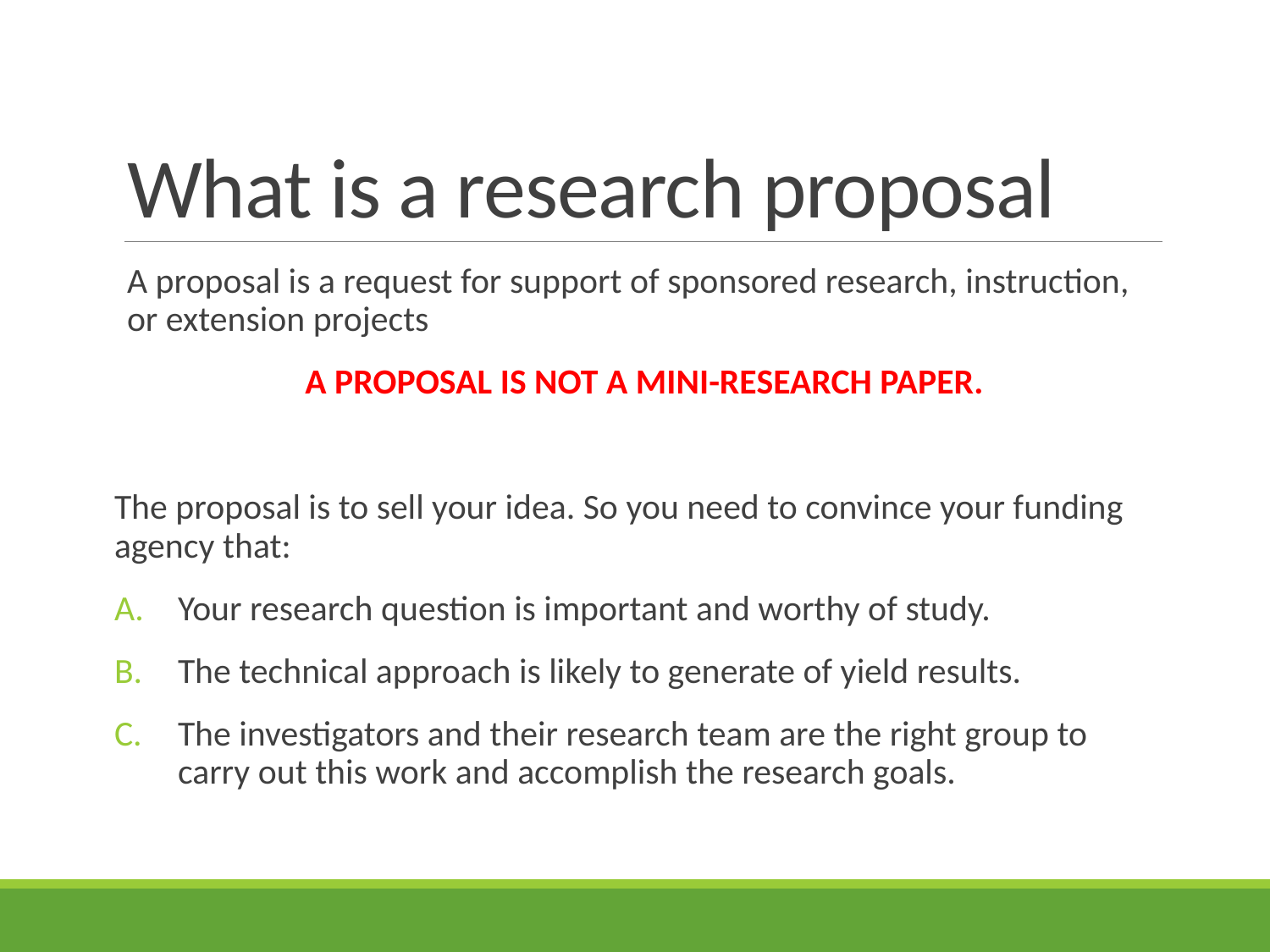

# What is a research proposal
A proposal is a request for support of sponsored research, instruction, or extension projects
A PROPOSAL IS NOT A MINI-RESEARCH PAPER.

The proposal is to sell your idea. So you need to convince your funding agency that:
Your research question is important and worthy of study.
The technical approach is likely to generate of yield results.
The investigators and their research team are the right group to carry out this work and accomplish the research goals.